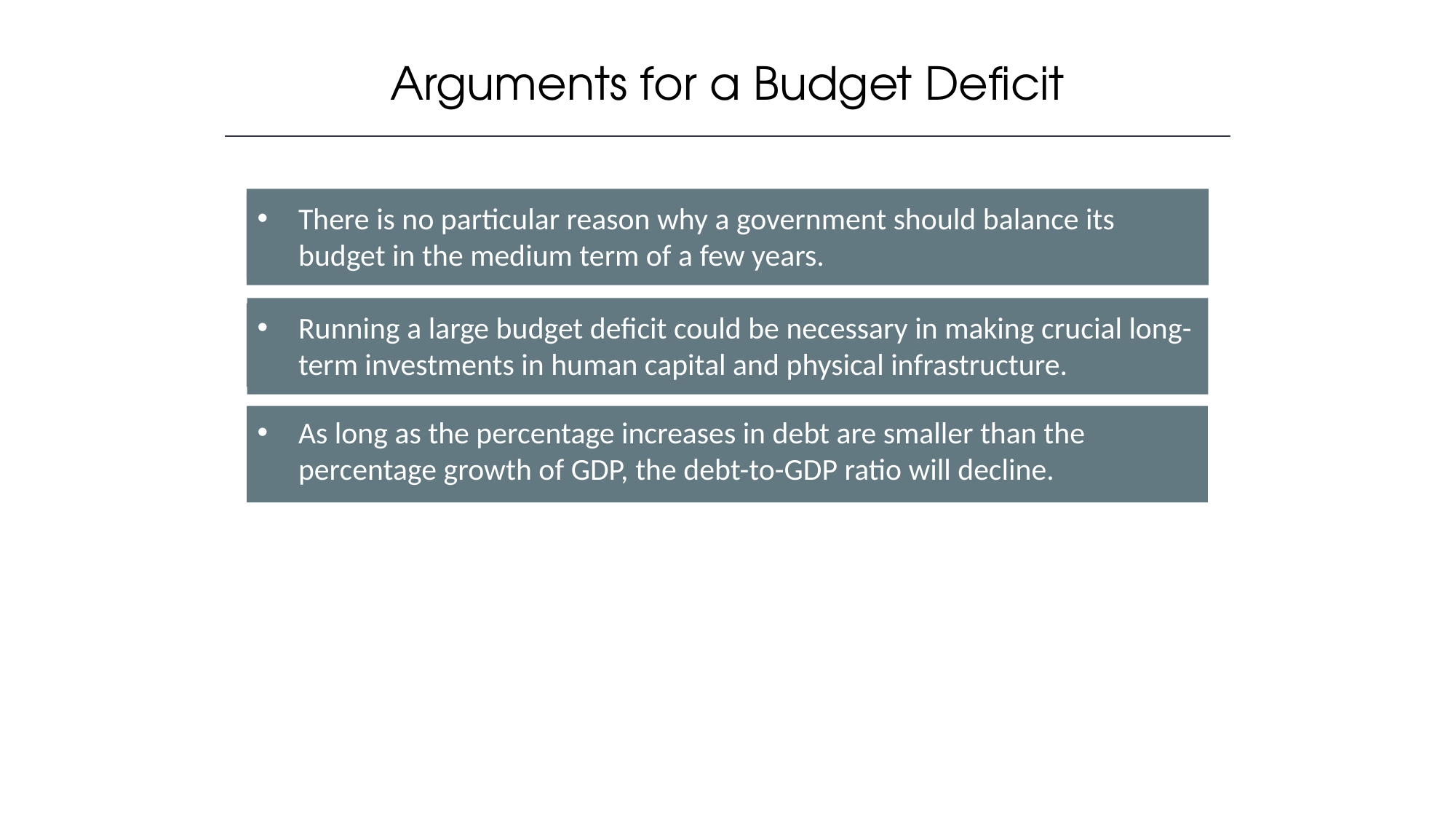

Arguments for a Budget Deficit

There is no particular reason why a government should balance its budget in the medium term of a few years.

Running a large budget deficit could be necessary in making crucial long-term investments in human capital and physical infrastructure.

As long as the percentage increases in debt are smaller than the percentage growth of GDP, the debt-to-GDP ratio will decline.